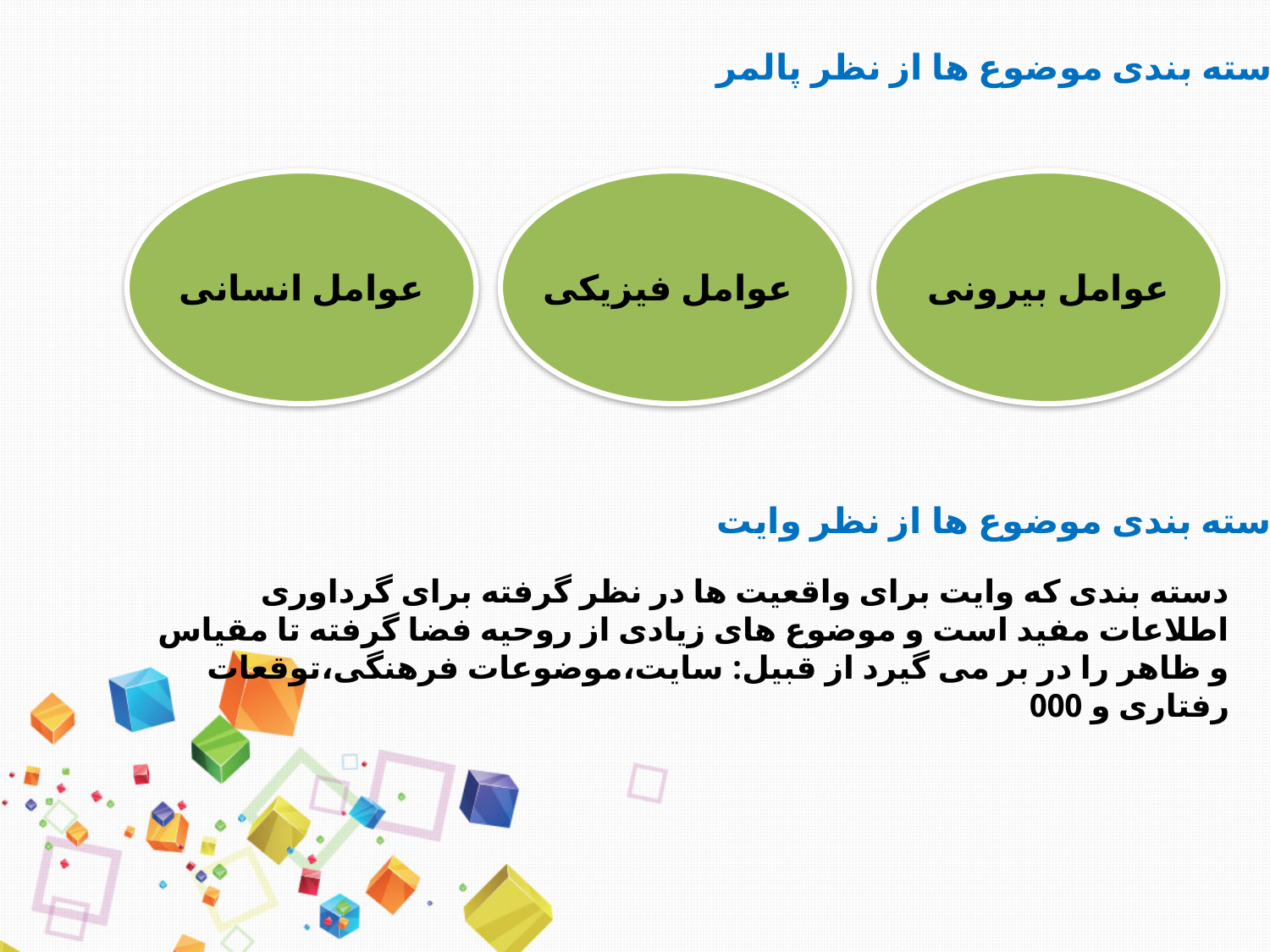

دسته بندی موضوع ها از نظر پالمر

عوامل انسانی
عوامل فیزیکی
عوامل بیرونی
دسته بندی موضوع ها از نظر وایت
دسته بندی که وایت برای واقعیت ها در نظر گرفته برای گرداوری اطلاعات مفید است و موضوع های زیادی از روحیه فضا گرفته تا مقیاس و ظاهر را در بر می گیرد از قبیل: سایت،موضوعات فرهنگی،توقعات رفتاری و 000